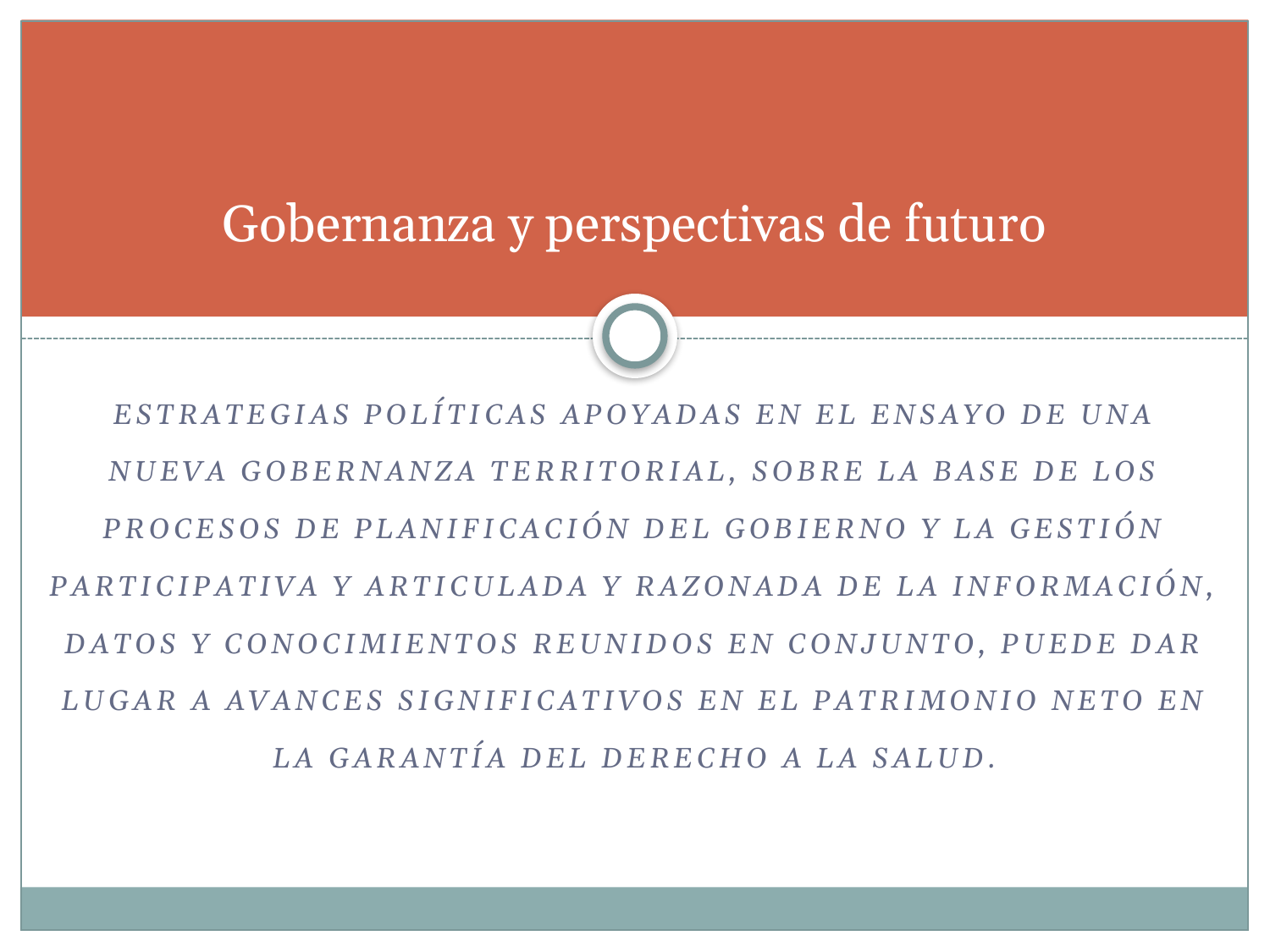

# Gobernanza y perspectivas de futuro
estrategias políticas apoyadas en el ensayo de una nueva gobernanza territorial, sobre la base de los procesos de planificación del gobierno y la gestión participativa y articulada y razonada de la información, datos y conocimientos reunidos en conjunto, puede dar lugar a avances significativos en el patrimonio neto en la garantía del derecho a la salud.